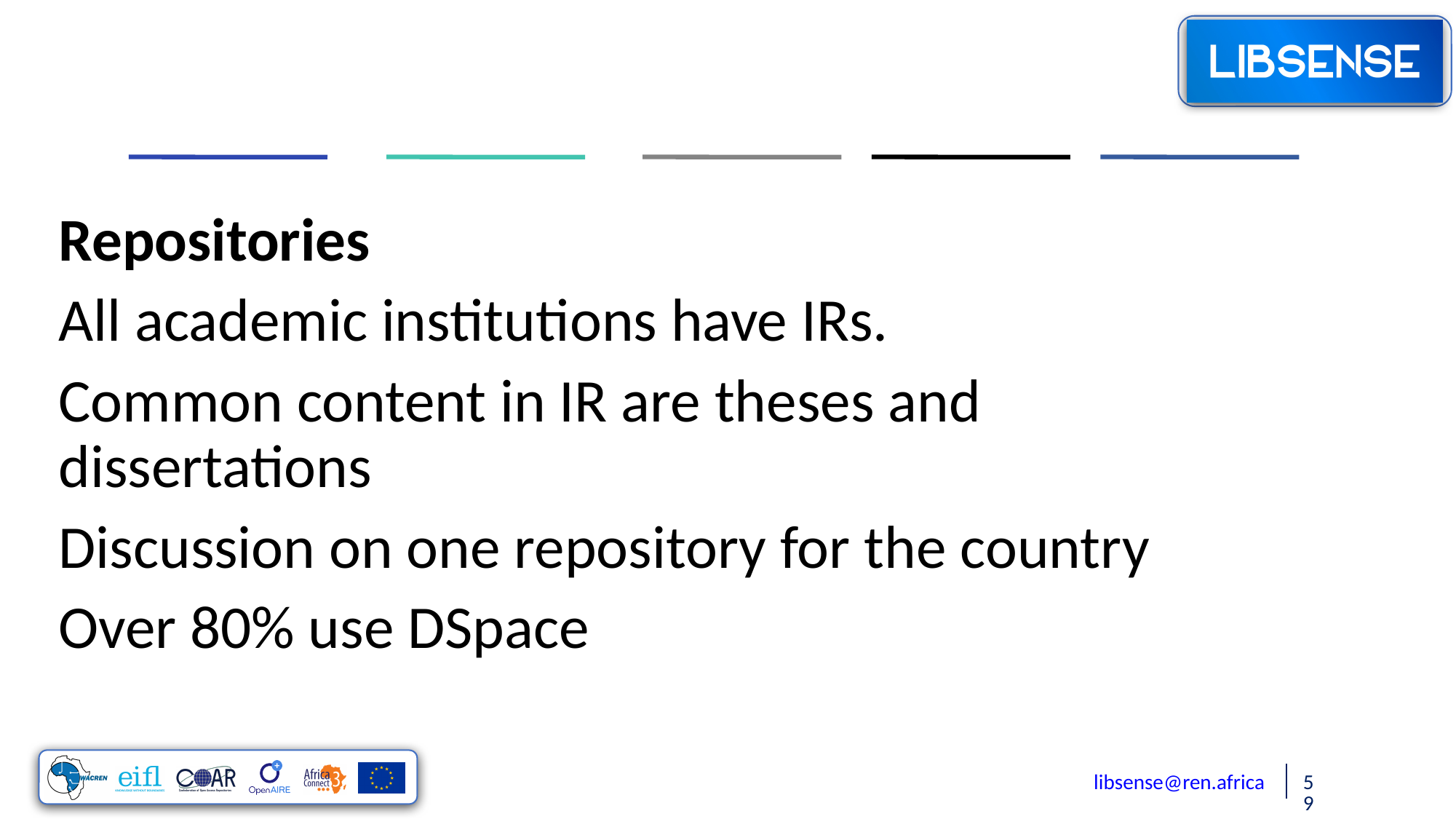

Repositories
All academic institutions have IRs.
Common content in IR are theses and dissertations
Discussion on one repository for the country
Over 80% use DSpace

libsense@ren.africa
59